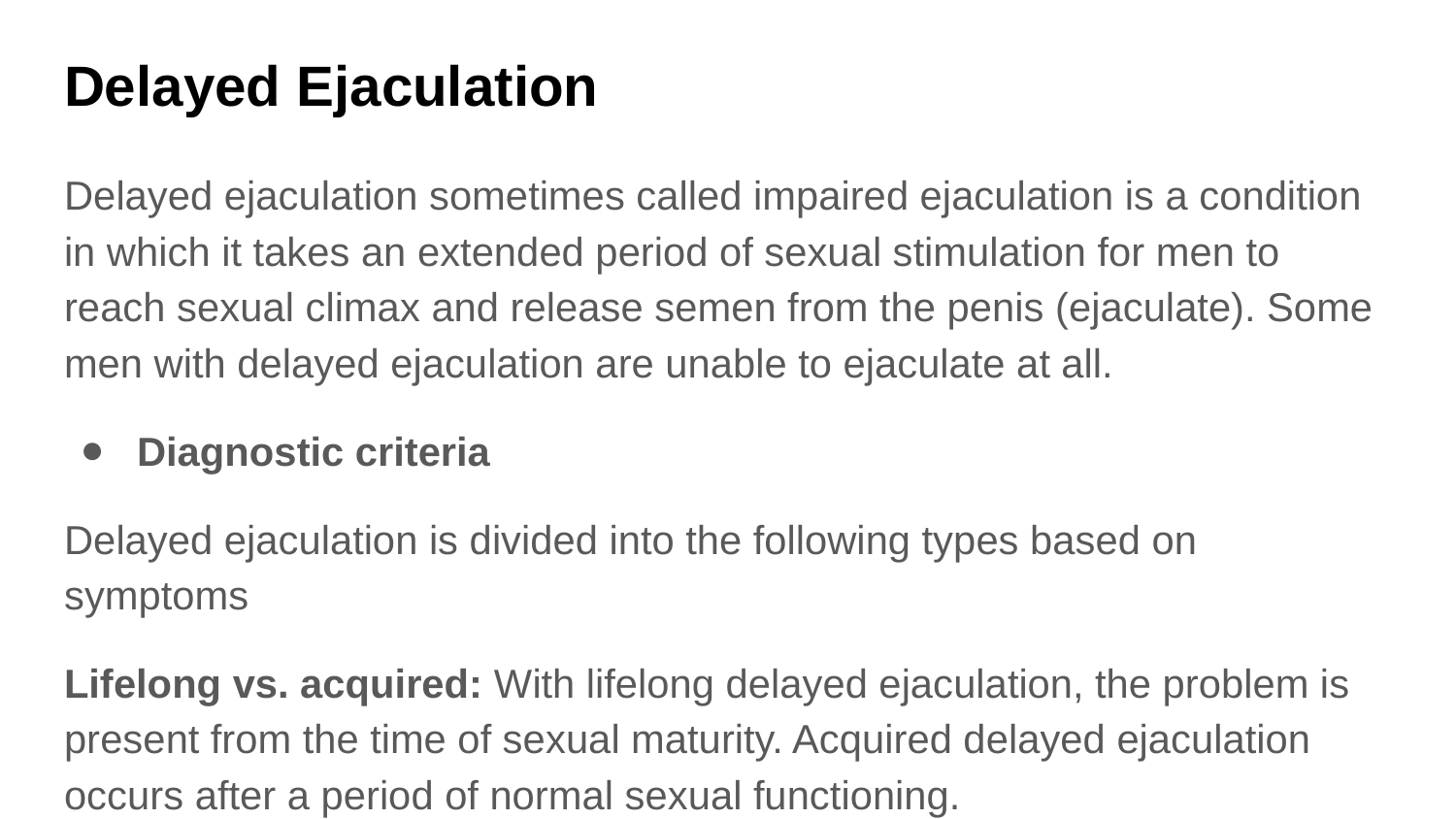

# Delayed Ejaculation
Delayed ejaculation sometimes called impaired ejaculation is a condition in which it takes an extended period of sexual stimulation for men to reach sexual climax and release semen from the penis (ejaculate). Some men with delayed ejaculation are unable to ejaculate at all.
Diagnostic criteria
Delayed ejaculation is divided into the following types based on symptoms
Lifelong vs. acquired: With lifelong delayed ejaculation, the problem is present from the time of sexual maturity. Acquired delayed ejaculation occurs after a period of normal sexual functioning.